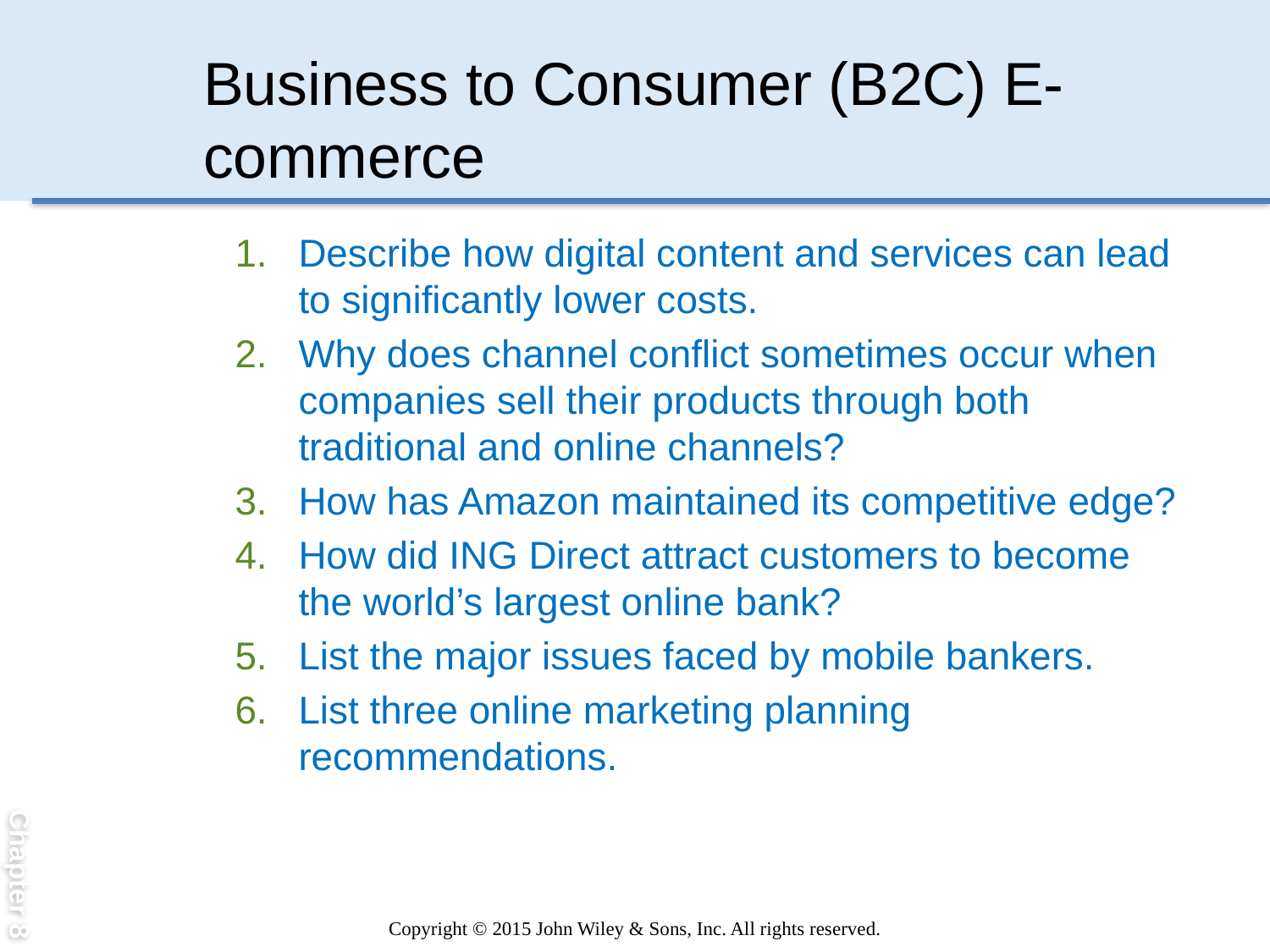

Chapter 8
# Business to Consumer (B2C) E-commerce
Describe how digital content and services can lead to significantly lower costs.
Why does channel conflict sometimes occur when companies sell their products through both traditional and online channels?
How has Amazon maintained its competitive edge?
How did ING Direct attract customers to become the world’s largest online bank?
List the major issues faced by mobile bankers.
List three online marketing planning recommendations.